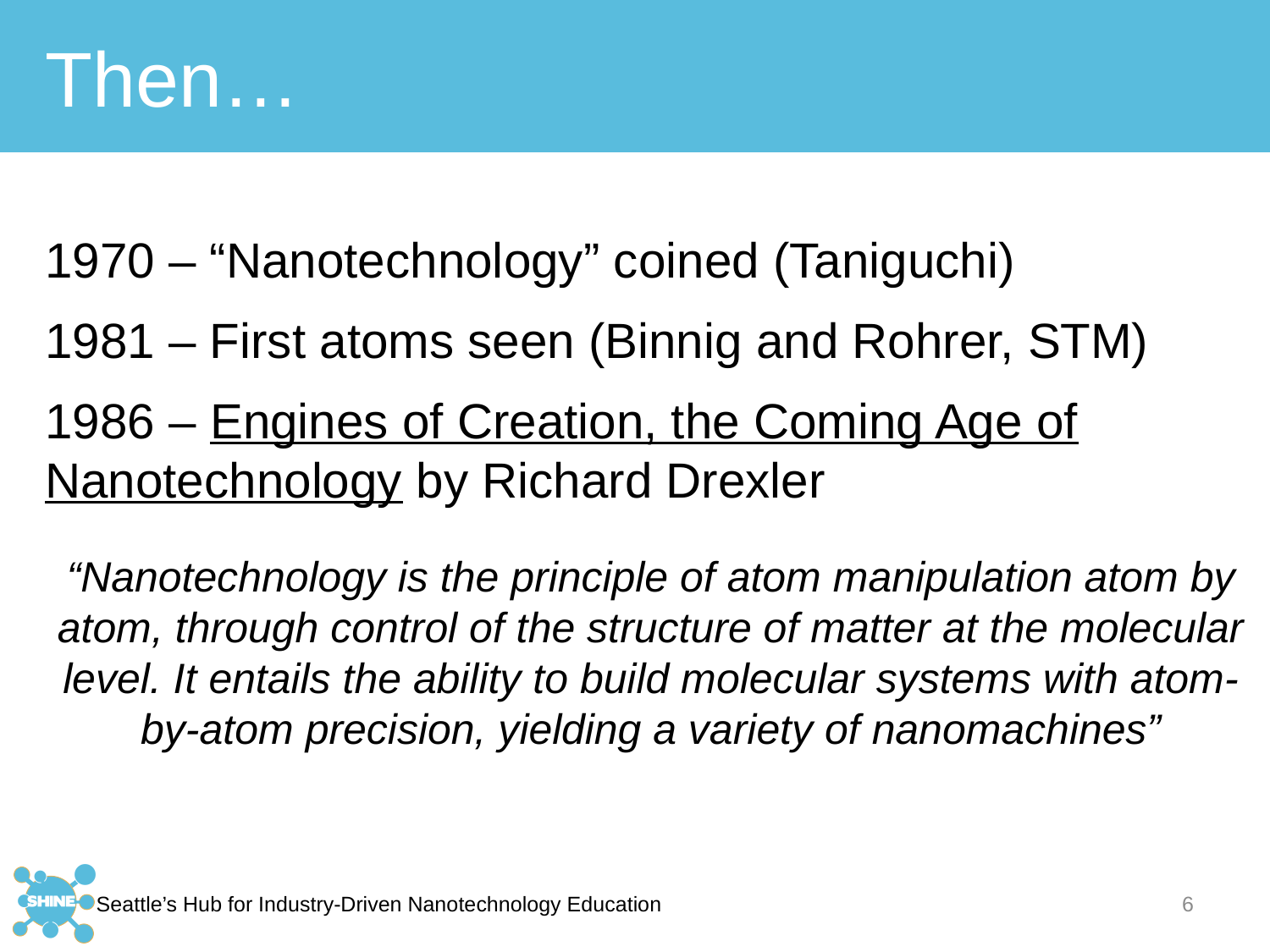

# Then…
1970 – “Nanotechnology” coined (Taniguchi)
1981 – First atoms seen (Binnig and Rohrer, STM)
1986 – Engines of Creation, the Coming Age of Nanotechnology by Richard Drexler
“Nanotechnology is the principle of atom manipulation atom by atom, through control of the structure of matter at the molecular level. It entails the ability to build molecular systems with atom-by-atom precision, yielding a variety of nanomachines”
6